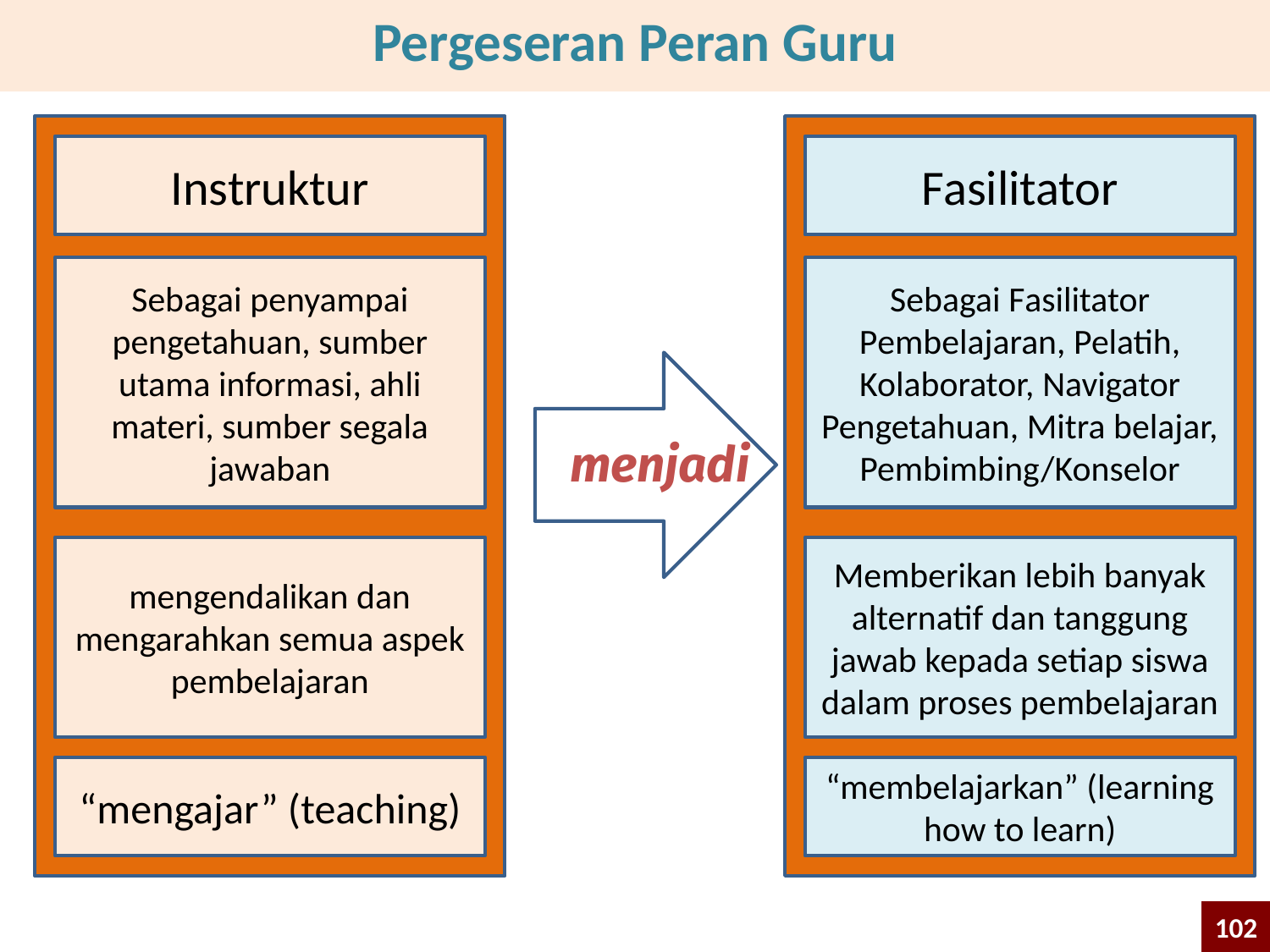

Pergeseran Peran Guru

Instruktur
Fasilitator
Sebagai penyampai pengetahuan, sumber utama informasi, ahli materi, sumber segala jawaban
Sebagai Fasilitator Pembelajaran, Pelatih, Kolaborator, Navigator Pengetahuan, Mitra belajar, Pembimbing/Konselor

menjadi
mengendalikan dan mengarahkan semua aspek pembelajaran
Memberikan lebih banyak alternatif dan tanggung jawab kepada setiap siswa dalam proses pembelajaran
“mengajar” (teaching)
“membelajarkan” (learning how to learn)
102